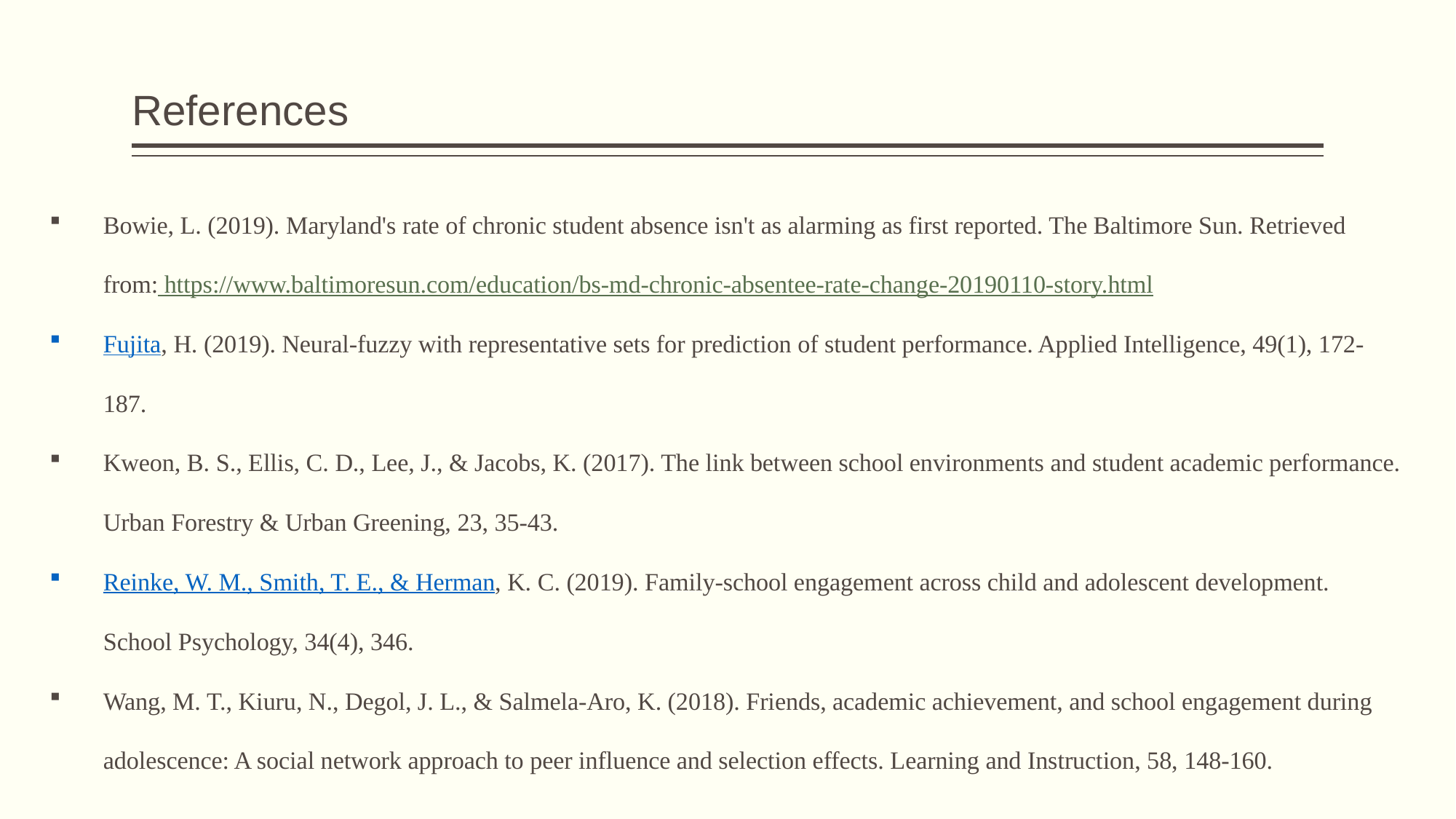

# References
Bowie, L. (2019). Maryland's rate of chronic student absence isn't as alarming as first reported. The Baltimore Sun. Retrieved from: https://www.baltimoresun.com/education/bs-md-chronic-absentee-rate-change-20190110-story.html
Fujita, H. (2019). Neural-fuzzy with representative sets for prediction of student performance. Applied Intelligence, 49(1), 172-187.
Kweon, B. S., Ellis, C. D., Lee, J., & Jacobs, K. (2017). The link between school environments and student academic performance. Urban Forestry & Urban Greening, 23, 35-43.
Reinke, W. M., Smith, T. E., & Herman, K. C. (2019). Family-school engagement across child and adolescent development. School Psychology, 34(4), 346.
Wang, M. T., Kiuru, N., Degol, J. L., & Salmela-Aro, K. (2018). Friends, academic achievement, and school engagement during adolescence: A social network approach to peer influence and selection effects. Learning and Instruction, 58, 148-160.